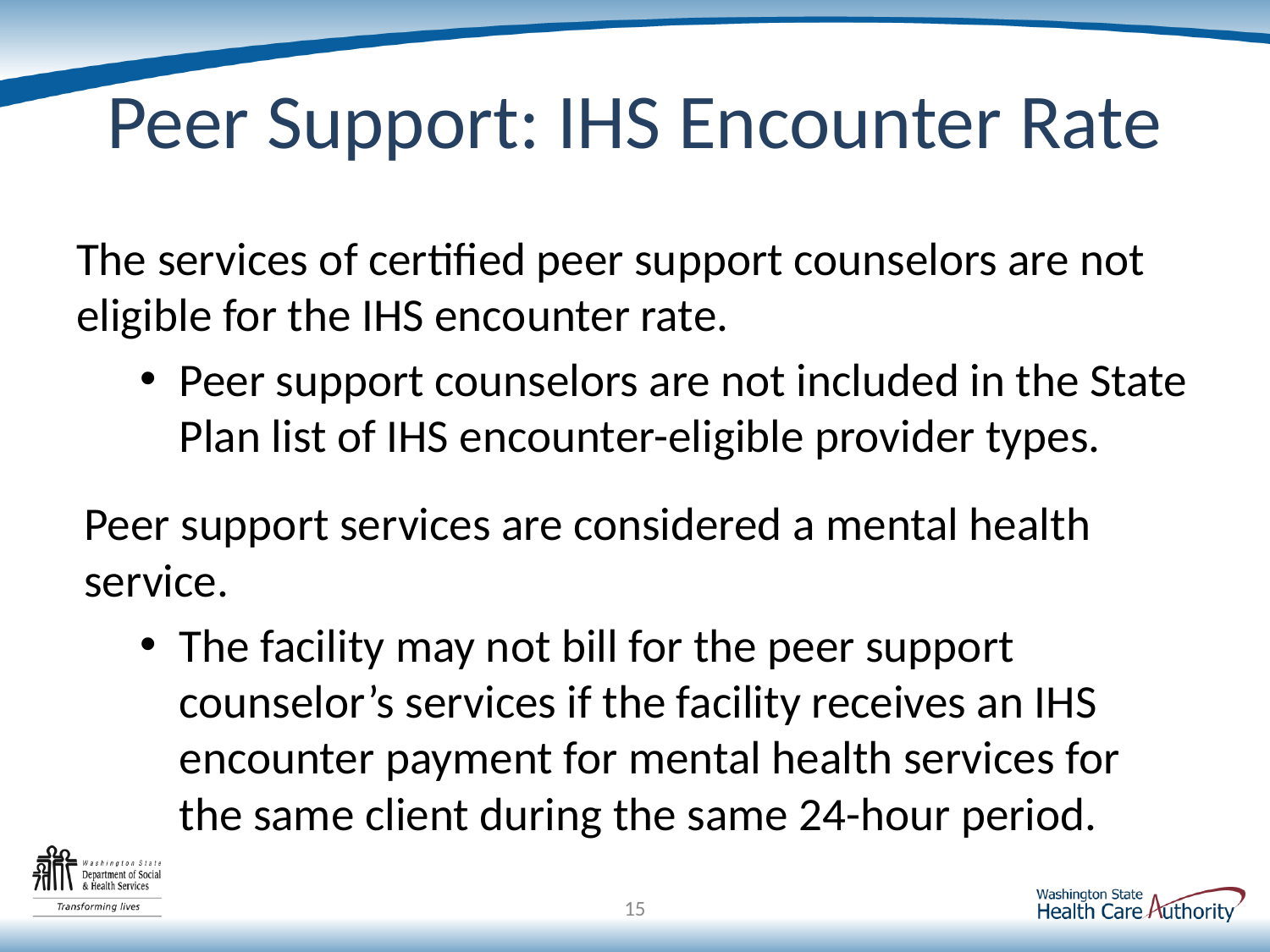

# Peer Support: IHS Encounter Rate
The services of certified peer support counselors are not eligible for the IHS encounter rate.
Peer support counselors are not included in the State Plan list of IHS encounter-eligible provider types.
Peer support services are considered a mental health service.
The facility may not bill for the peer support counselor’s services if the facility receives an IHS encounter payment for mental health services for the same client during the same 24-hour period.
15